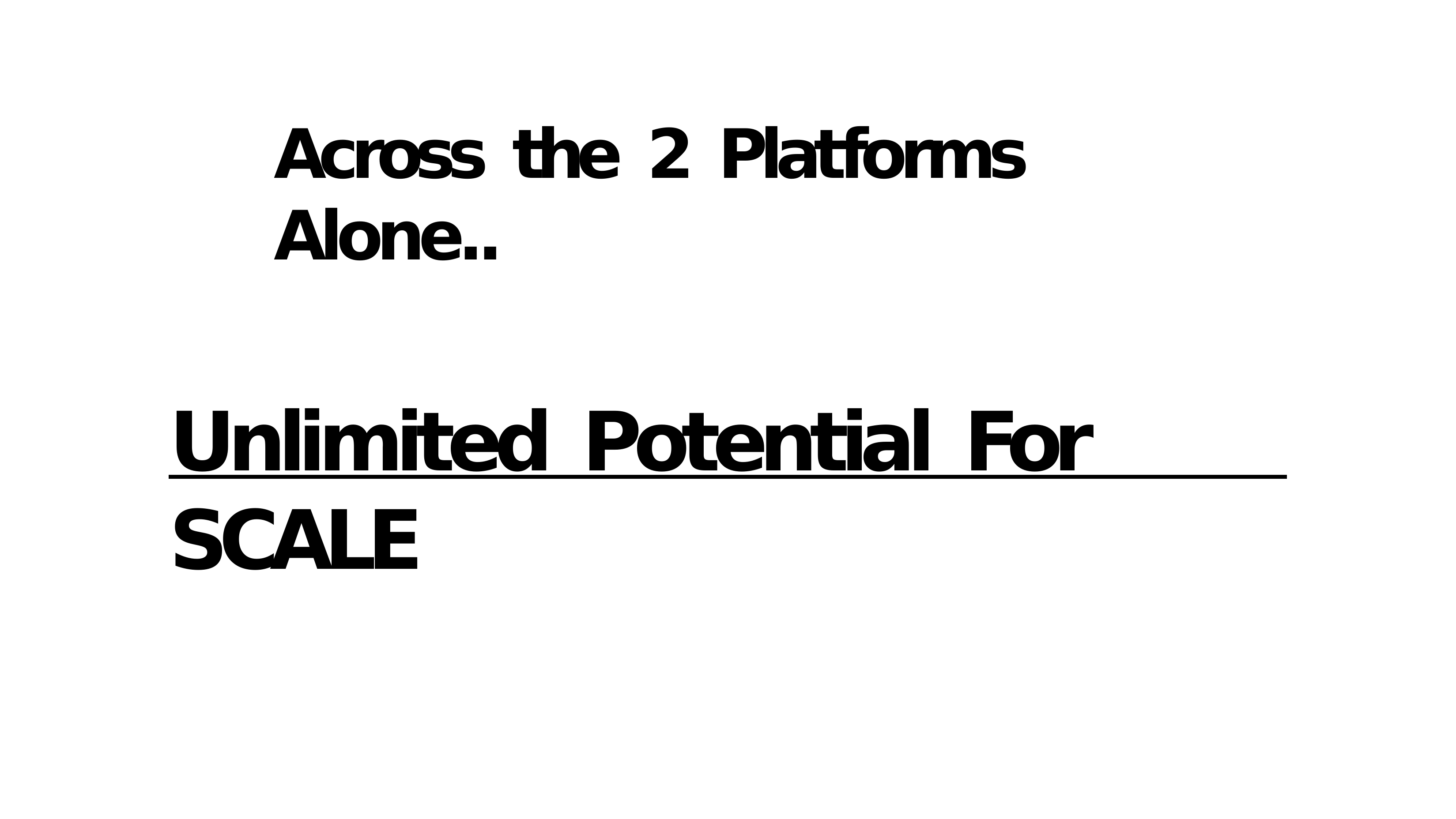

Across the 2 Platforms Alone..
Unlimited Potential For SCALE